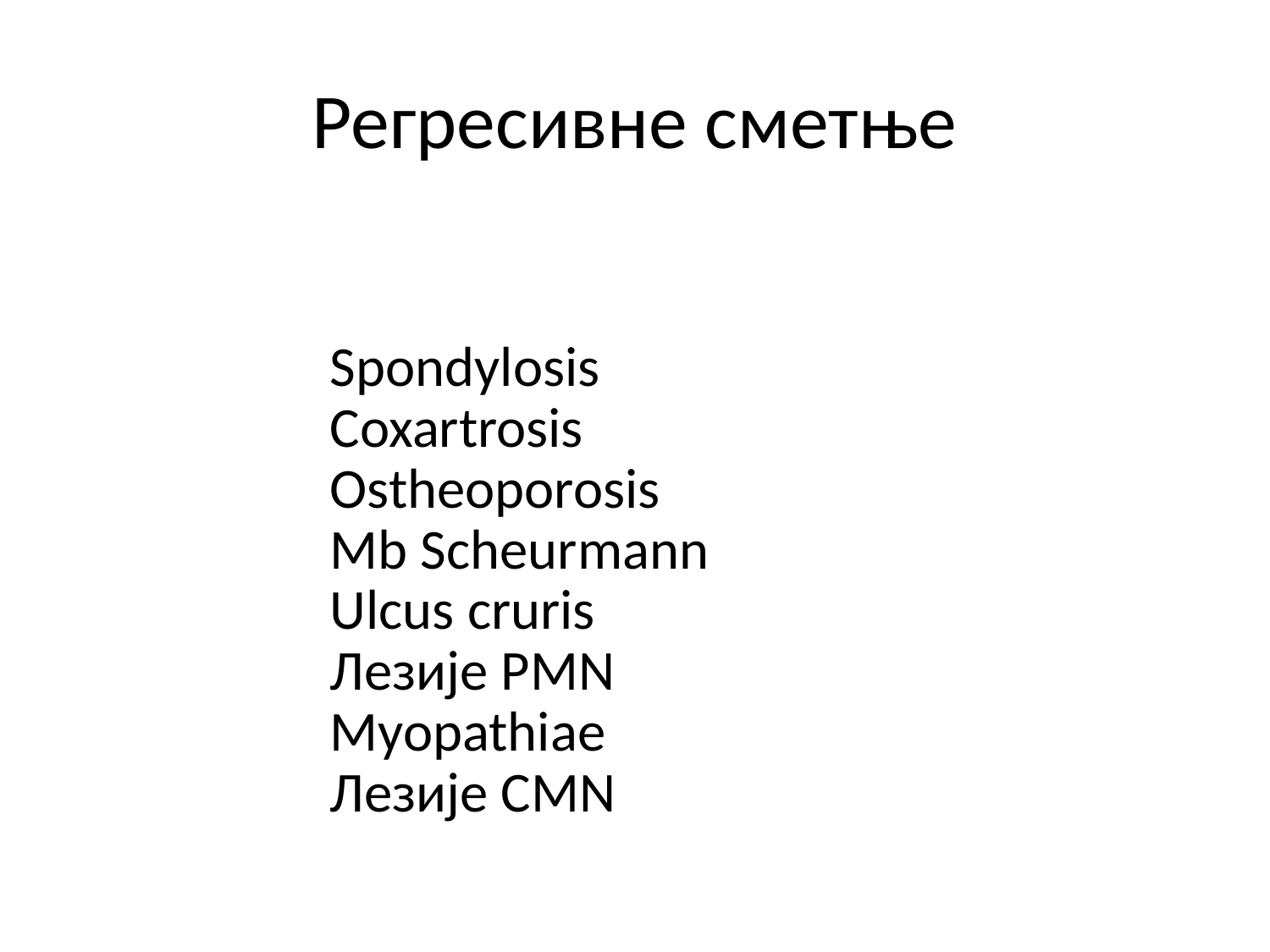

# Регресивне сметње

Spondylosis
Coxartrosis
Ostheoporosis
Mb Scheurmann
Ulcus cruris
Лезије PMN
Myopathiae
Лезије CMN